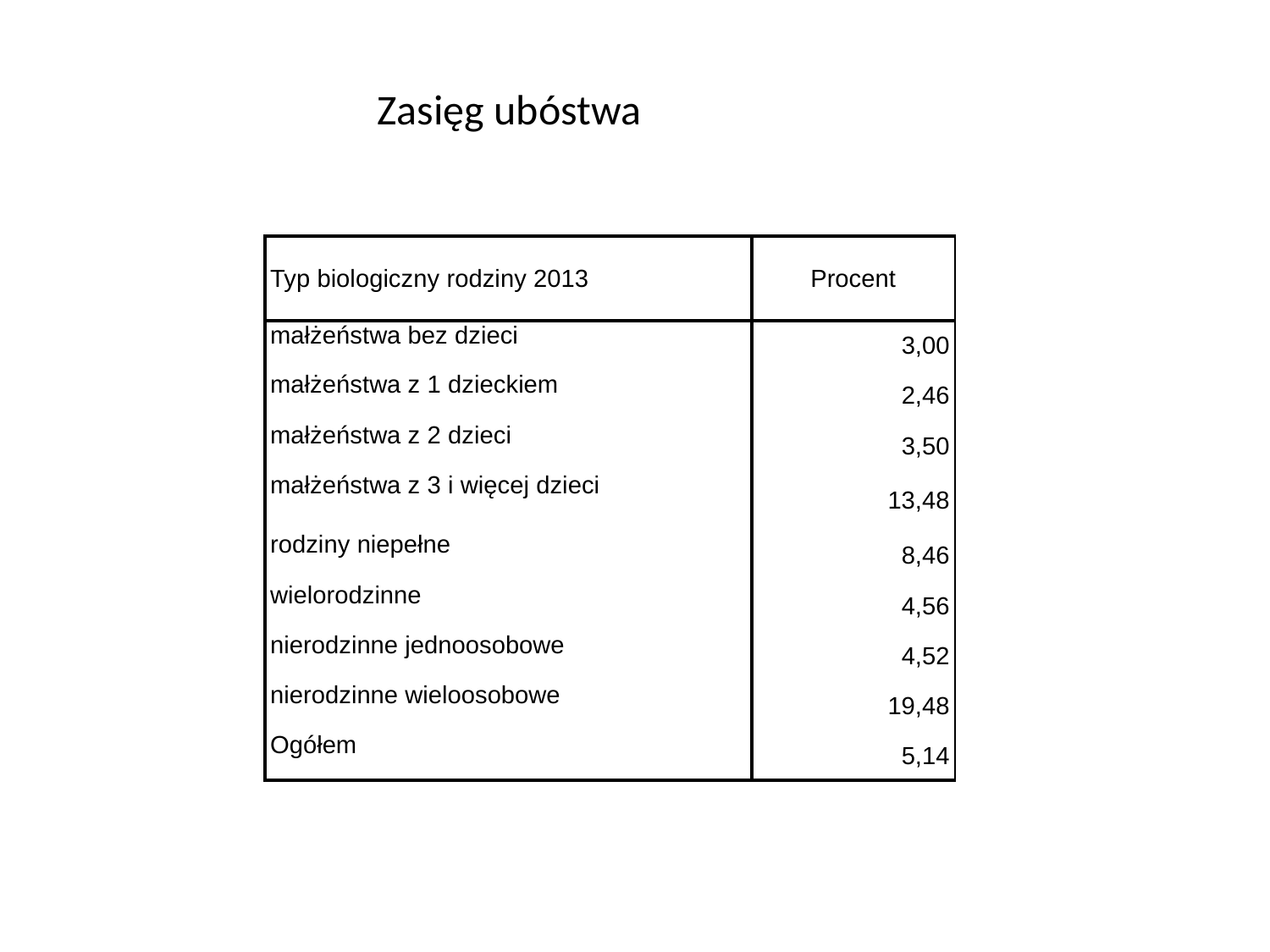

Zasięg ubóstwa
| Typ biologiczny rodziny 2013 | Procent |
| --- | --- |
| małżeństwa bez dzieci | 3,00 |
| małżeństwa z 1 dzieckiem | 2,46 |
| małżeństwa z 2 dzieci | 3,50 |
| małżeństwa z 3 i więcej dzieci | 13,48 |
| rodziny niepełne | 8,46 |
| wielorodzinne | 4,56 |
| nierodzinne jednoosobowe | 4,52 |
| nierodzinne wieloosobowe | 19,48 |
| Ogółem | 5,14 |